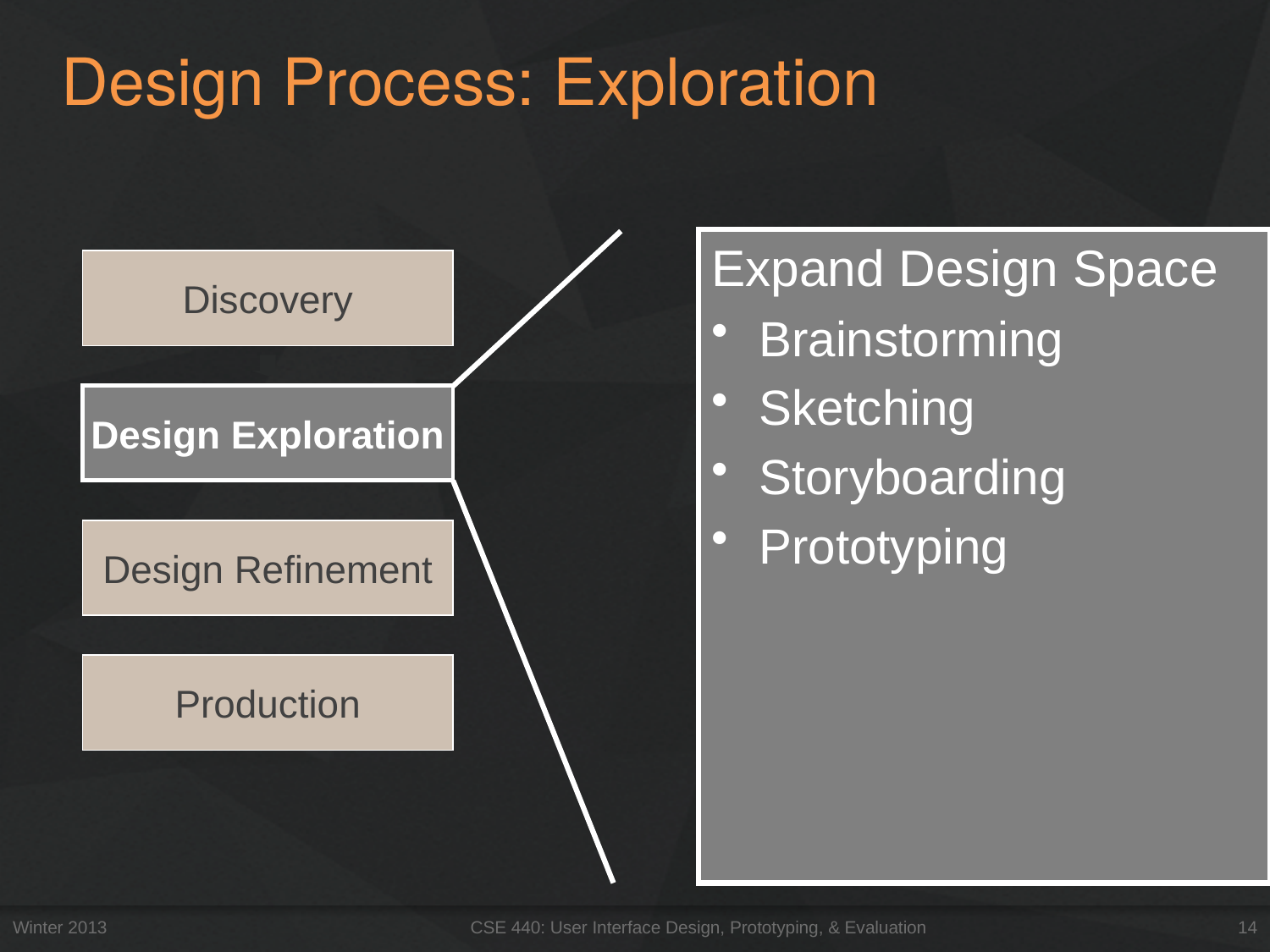

# Design Process: Exploration
Expand Design Space
Brainstorming
Sketching
Storyboarding
Prototyping

Discovery

Design Exploration

Design Refinement

Production
Winter 2013
CSE 440: User Interface Design, Prototyping, & Evaluation
14